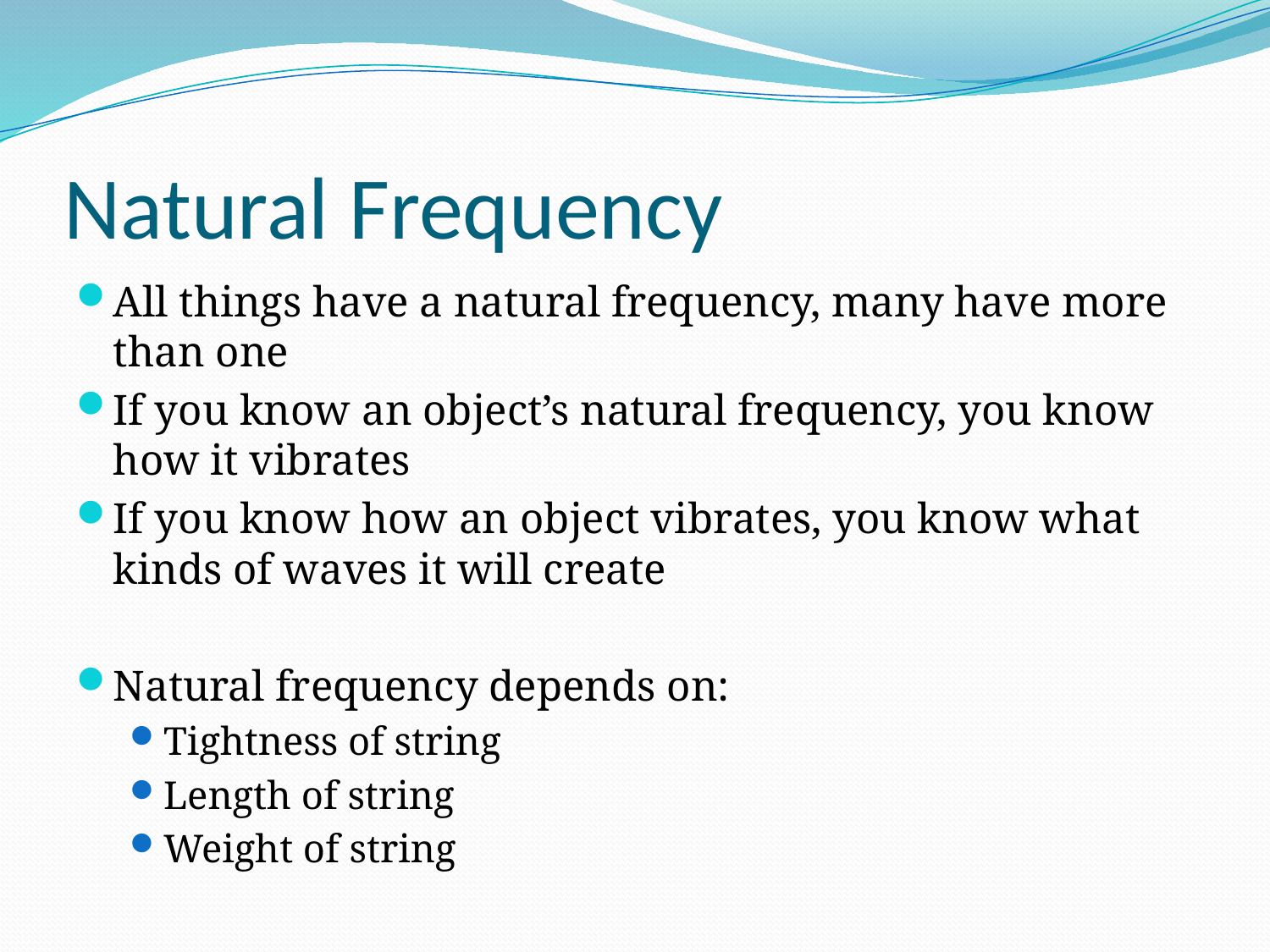

# Natural Frequency
All things have a natural frequency, many have more than one
If you know an object’s natural frequency, you know how it vibrates
If you know how an object vibrates, you know what kinds of waves it will create

Natural frequency depends on:
Tightness of string
Length of string
Weight of string